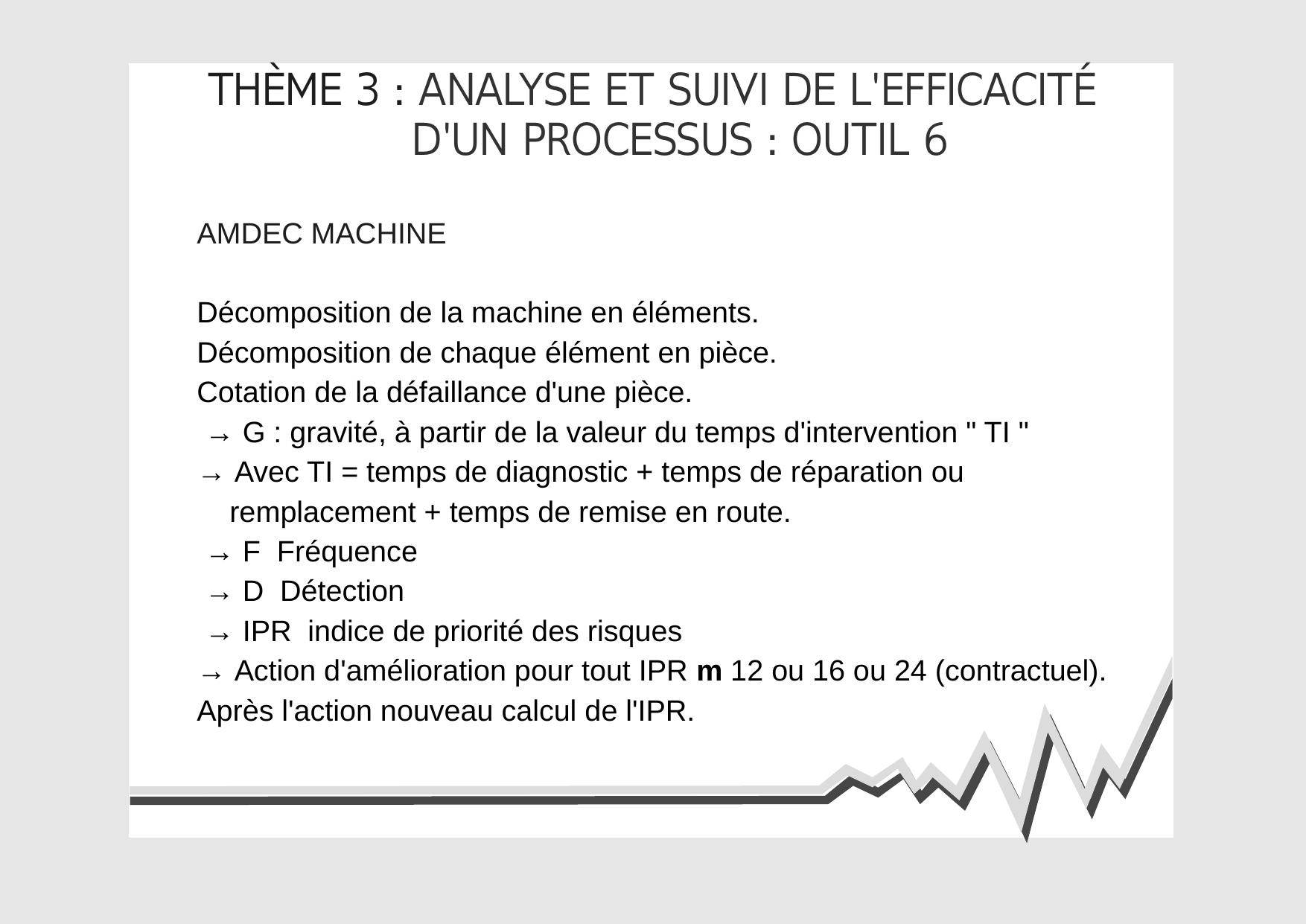

THÈME 3 : ANALYSE ET SUIVI DE L'EFFICACITÉ
    D'UN PROCESSUS : OUTIL 6

AMDEC MACHINE

Décomposition de la machine en éléments.
Décomposition de chaque élément en pièce.
Cotation de la défaillance d'une pièce.
 → G : gravité, à partir de la valeur du temps d'intervention " TI "
→ Avec TI = temps de diagnostic + temps de réparation ou
    remplacement + temps de remise en route.
 → F  Fréquence
 → D  Détection
 → IPR  indice de priorité des risques
→ Action d'amélioration pour tout IPR m 12 ou 16 ou 24 (contractuel).
Après l'action nouveau calcul de l'IPR.